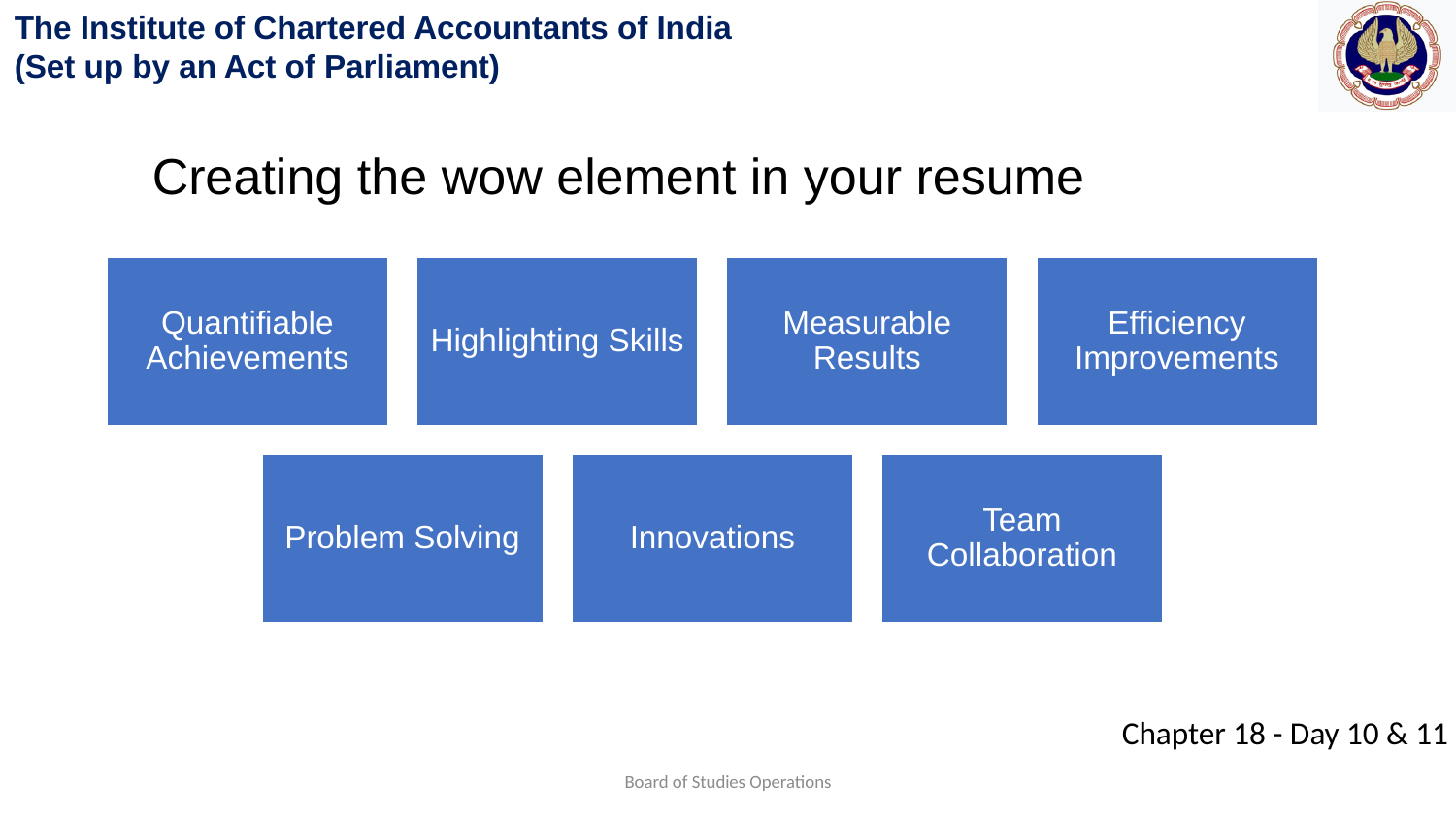

Creating the wow element in your resume
Quantifiable Achievements
Highlighting Skills
Measurable Results
Efficiency Improvements
Problem Solving
Innovations
Team Collaboration
Board of Studies Operations